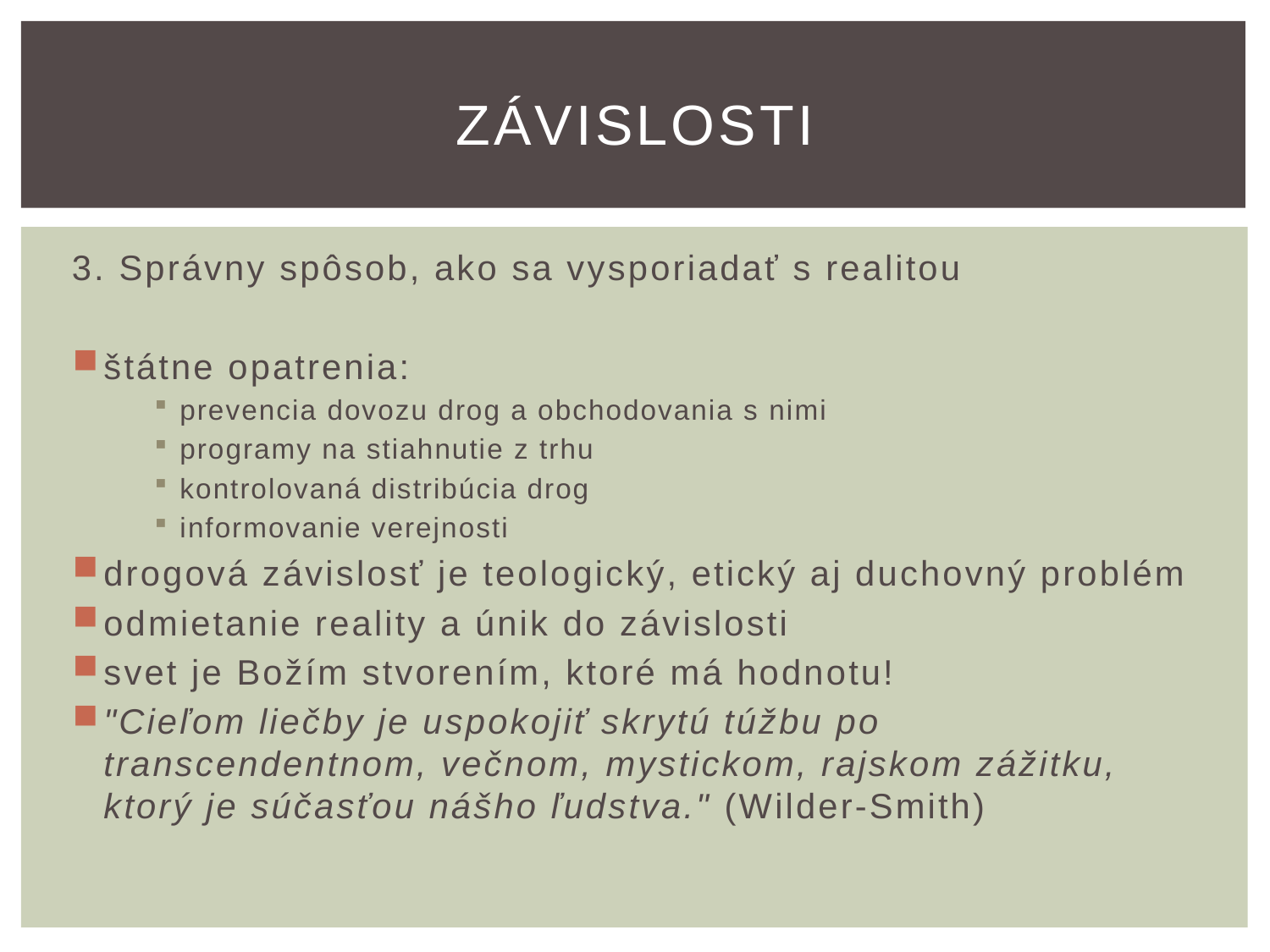

# Závislosti
3. Správny spôsob, ako sa vysporiadať s realitou

štátne opatrenia:
prevencia dovozu drog a obchodovania s nimi
programy na stiahnutie z trhu
kontrolovaná distribúcia drog
informovanie verejnosti
drogová závislosť je teologický, etický aj duchovný problém
odmietanie reality a únik do závislosti
svet je Božím stvorením, ktoré má hodnotu!
"Cieľom liečby je uspokojiť skrytú túžbu po transcendentnom, večnom, mystickom, rajskom zážitku, ktorý je súčasťou nášho ľudstva." (Wilder-Smith)